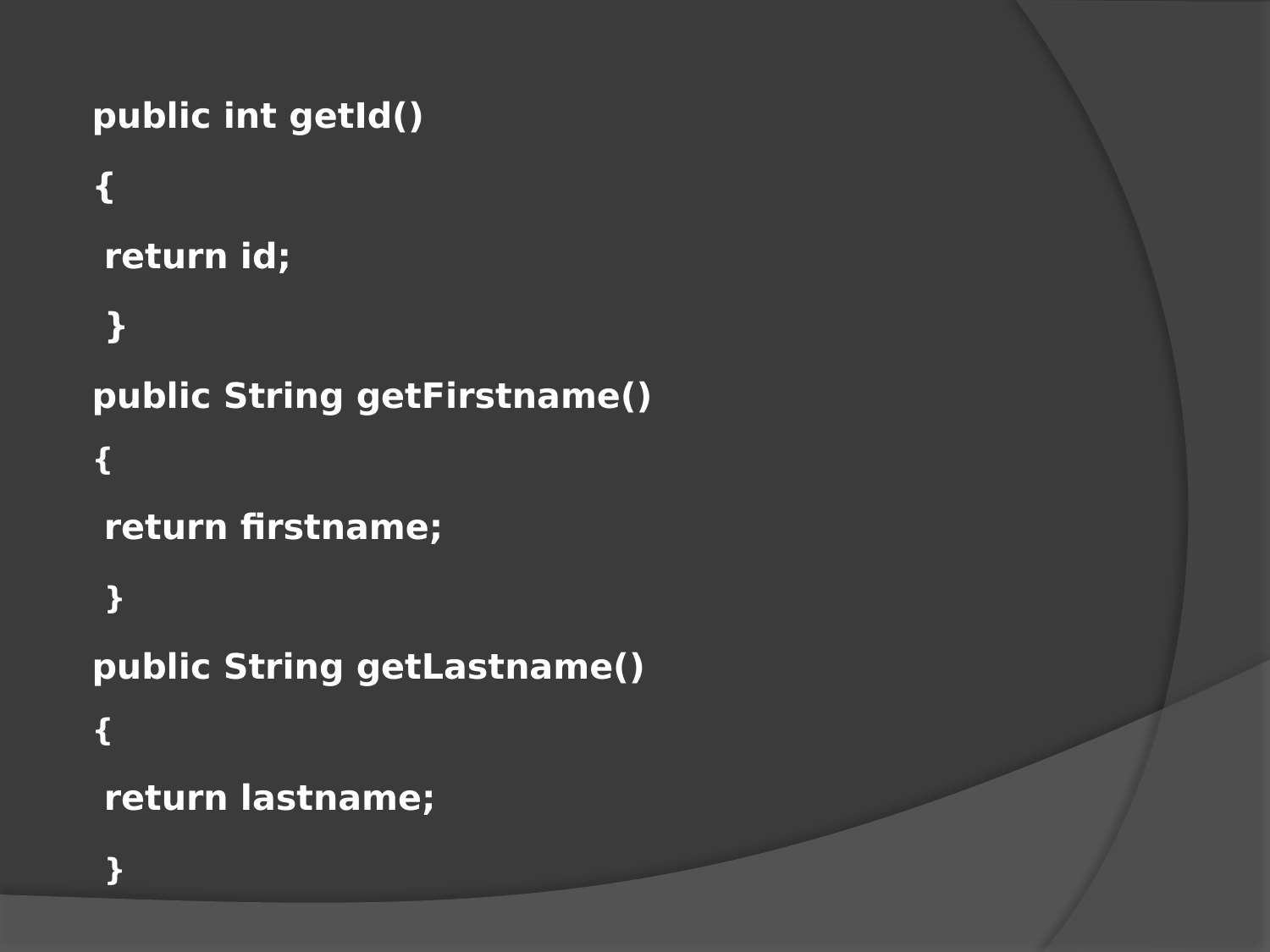

public int getId()
{
 return id;
 }
public String getFirstname()
{
 return firstname;
 }
public String getLastname()
{
 return lastname;
 }